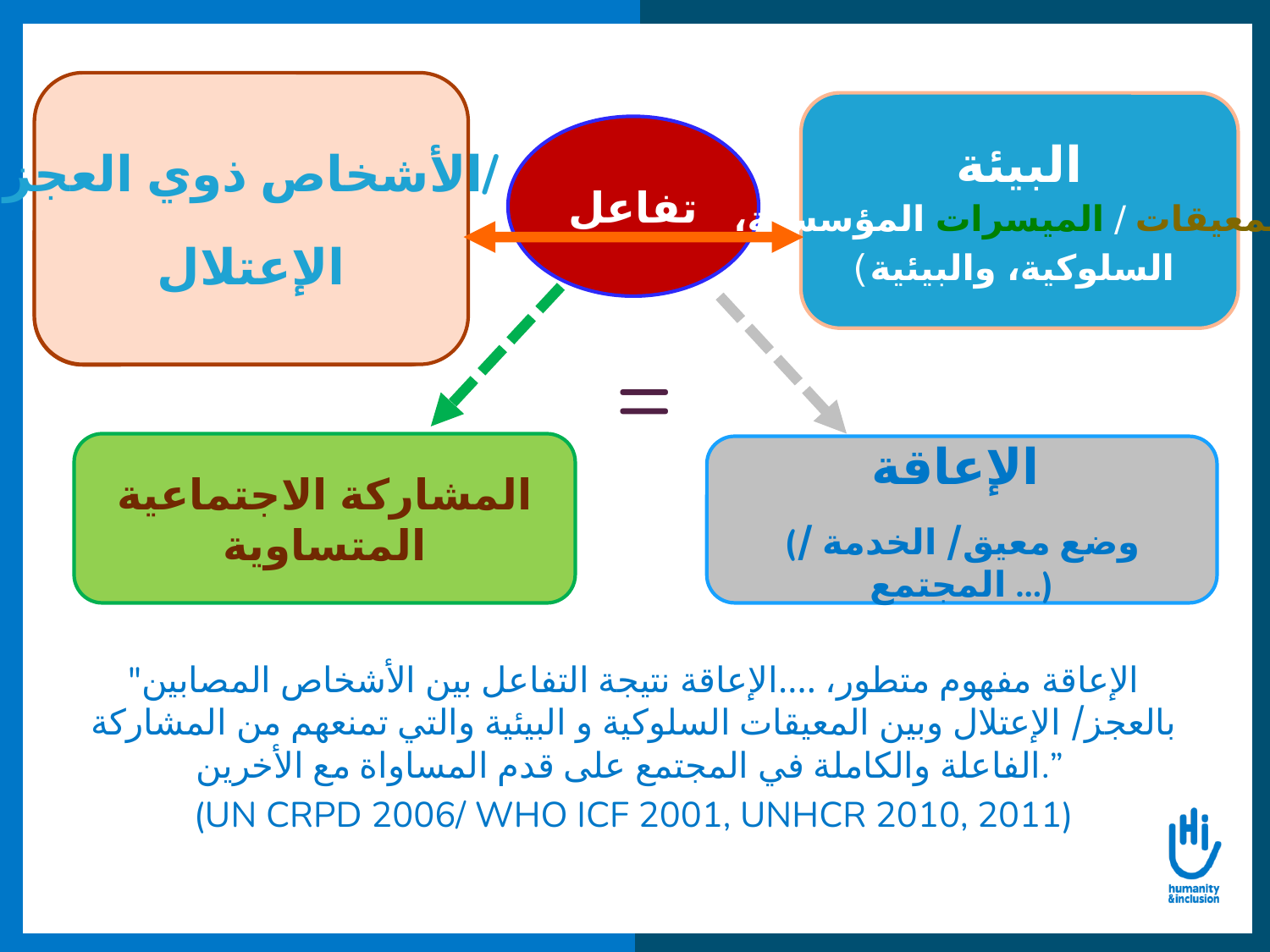

الأشخاص ذوي العجز/
 الإعتلال
   men & women, boys & girls
moderate - severe
Intellectual – Physical –
Mental - Visual – Speech –
Hearing difficulties
Different ages & other status
البيئة
(المعيقات/ الميسرات المؤسسية،
 السلوكية، والبيئية)
تفاعل

=
المشاركة الاجتماعية المتساوية
الإعاقة
(وضع معيق/ الخدمة / المجتمع ...)
"الإعاقة مفهوم متطور، ....الإعاقة نتيجة التفاعل بين الأشخاص المصابين بالعجز/ الإعتلال وبين المعيقات السلوكية و البيئية والتي تمنعهم من المشاركة الفاعلة والكاملة في المجتمع على قدم المساواة مع الأخرين.”
(UN CRPD 2006/ WHO ICF 2001, UNHCR 2010, 2011)